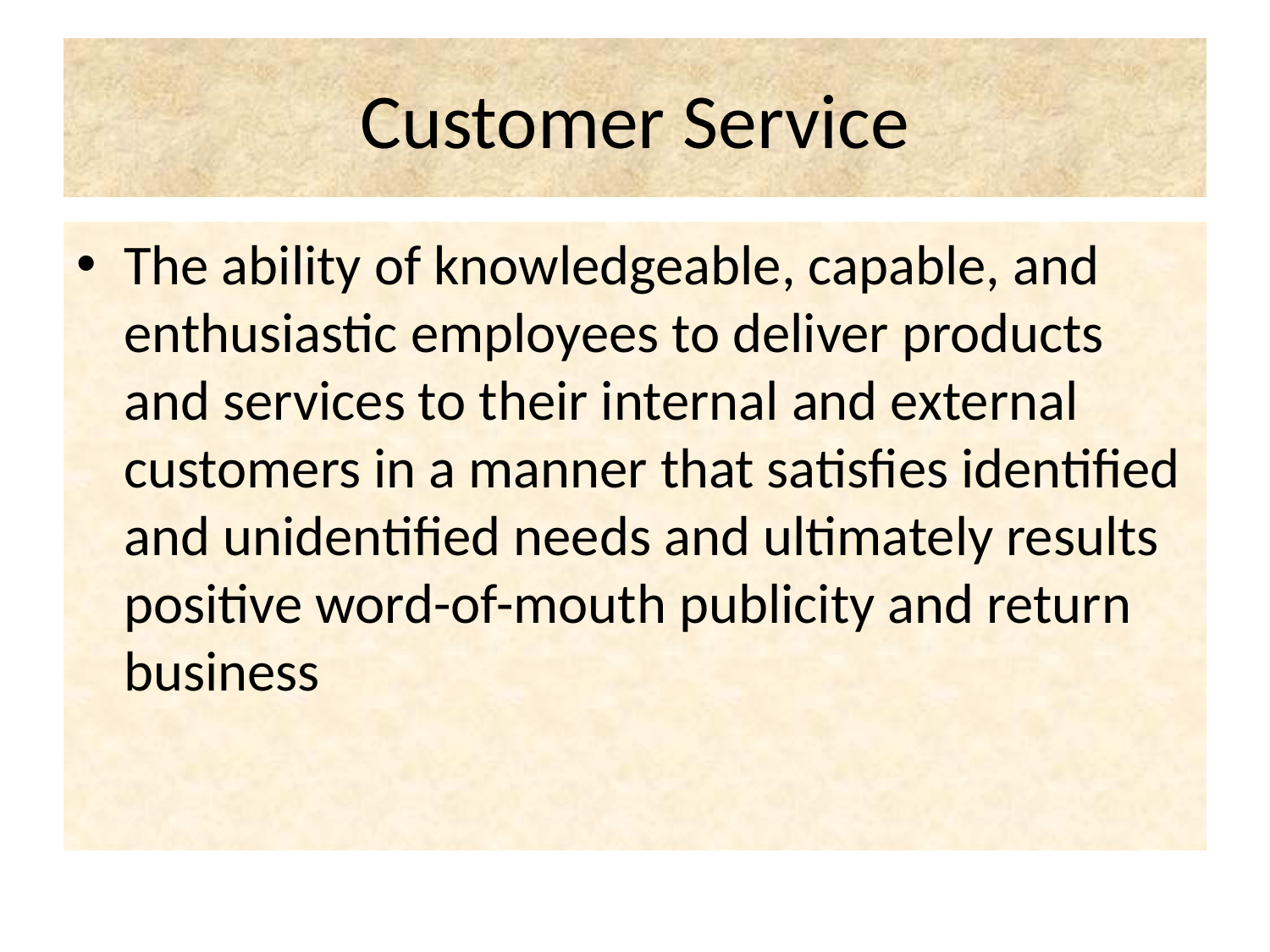

# Customer Service
The ability of knowledgeable, capable, and enthusiastic employees to deliver products and services to their internal and external customers in a manner that satisfies identified and unidentified needs and ultimately results positive word-of-mouth publicity and return business